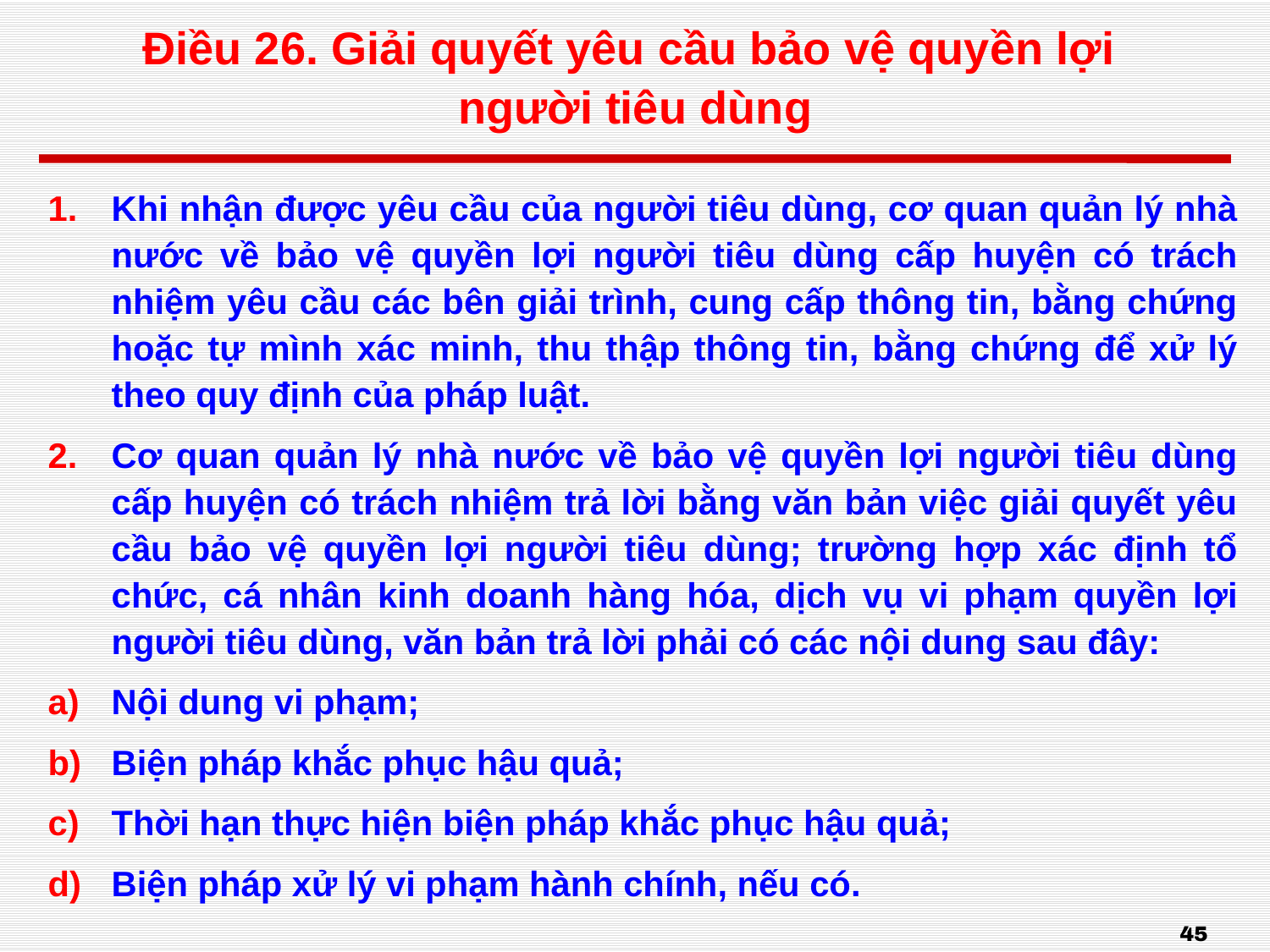

# Điều 26. Giải quyết yêu cầu bảo vệ quyền lợi người tiêu dùng
Khi nhận được yêu cầu của người tiêu dùng, cơ quan quản lý nhà nước về bảo vệ quyền lợi người tiêu dùng cấp huyện có trách nhiệm yêu cầu các bên giải trình, cung cấp thông tin, bằng chứng hoặc tự mình xác minh, thu thập thông tin, bằng chứng để xử lý theo quy định của pháp luật.
Cơ quan quản lý nhà nước về bảo vệ quyền lợi người tiêu dùng cấp huyện có trách nhiệm trả lời bằng văn bản việc giải quyết yêu cầu bảo vệ quyền lợi người tiêu dùng; trường hợp xác định tổ chức, cá nhân kinh doanh hàng hóa, dịch vụ vi phạm quyền lợi người tiêu dùng, văn bản trả lời phải có các nội dung sau đây:
Nội dung vi phạm;
Biện pháp khắc phục hậu quả;
Thời hạn thực hiện biện pháp khắc phục hậu quả;
Biện pháp xử lý vi phạm hành chính, nếu có.